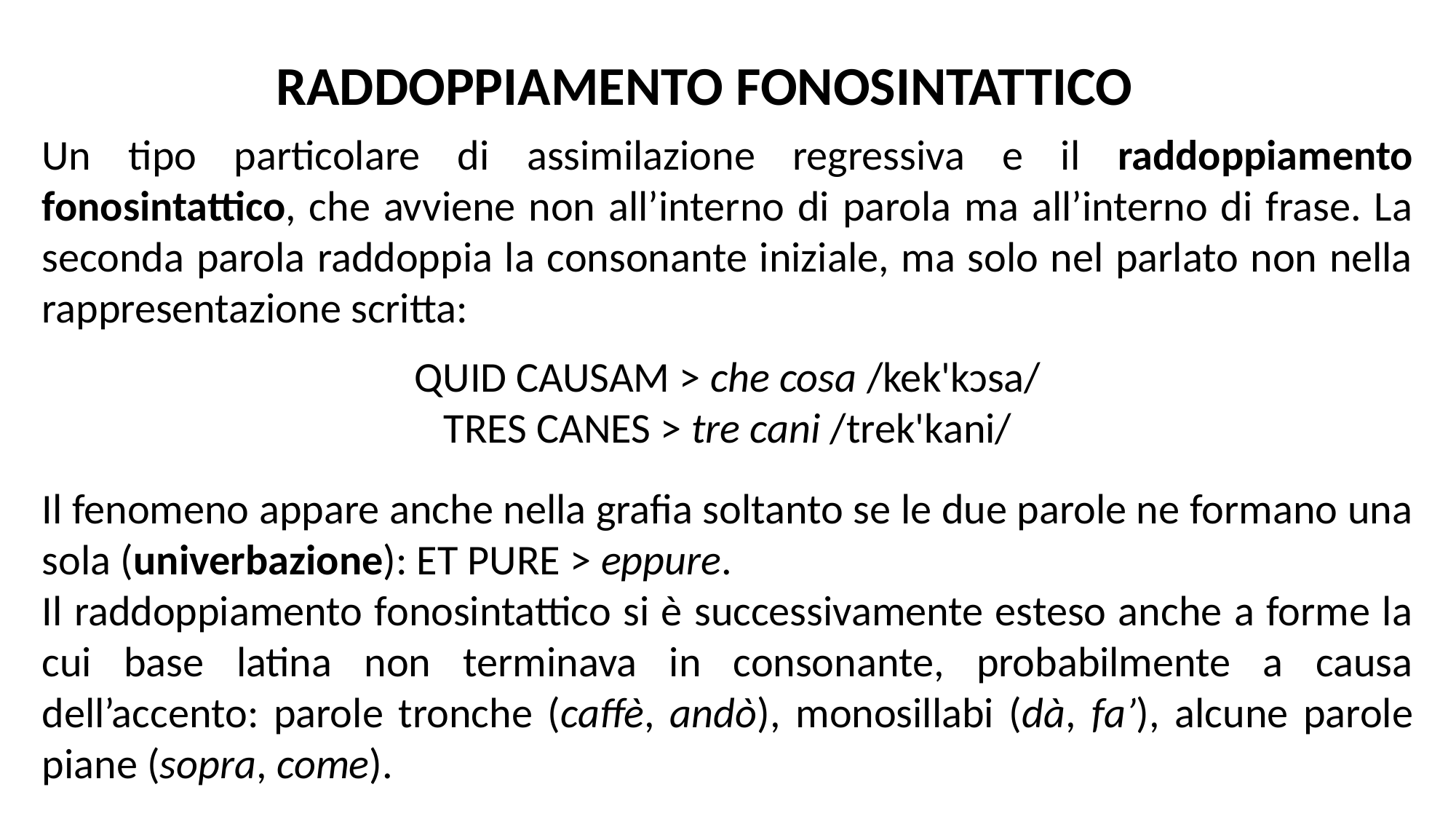

RADDOPPIAMENTO FONOSINTATTICO
Un tipo particolare di assimilazione regressiva e il raddoppiamento fonosintattico, che avviene non all’interno di parola ma all’interno di frase. La seconda parola raddoppia la consonante iniziale, ma solo nel parlato non nella rappresentazione scritta:

QUID CAUSAM > che cosa /kek'kɔsa/
TRES CANES > tre cani /trek'kani/
Il fenomeno appare anche nella grafia soltanto se le due parole ne formano una sola (univerbazione): ET PURE > eppure.
Il raddoppiamento fonosintattico si è successivamente esteso anche a forme la cui base latina non terminava in consonante, probabilmente a causa dell’accento: parole tronche (caffè, andò), monosillabi (dà, fa’), alcune parole piane (sopra, come).